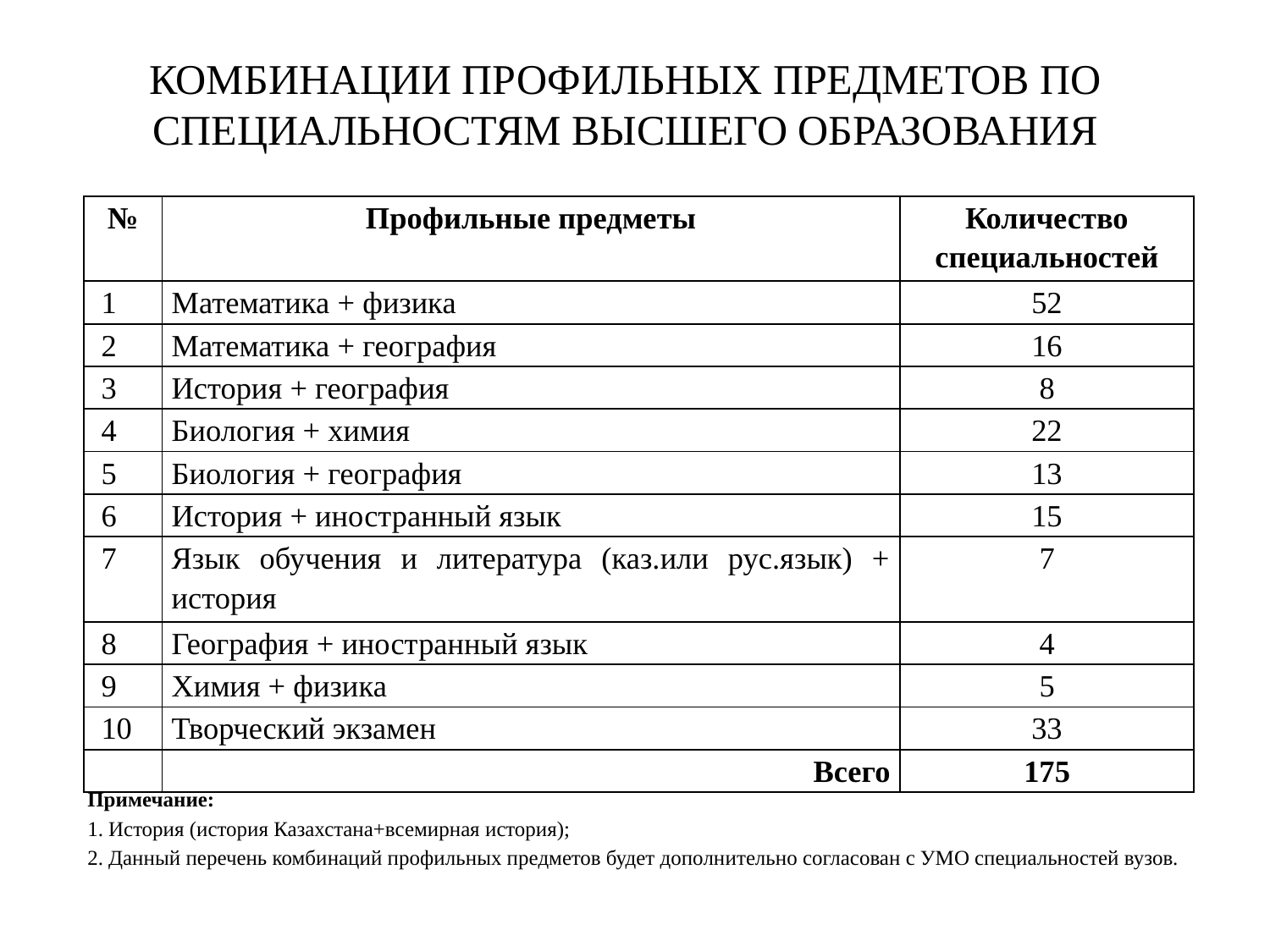

КОМБИНАЦИИ ПРОФИЛЬНЫХ ПРЕДМЕТОВ ПО СПЕЦИАЛЬНОСТЯМ ВЫСШЕГО ОБРАЗОВАНИЯ
| № | Профильные предметы | Количество специальностей |
| --- | --- | --- |
| 1 | Математика + физика | 52 |
| 2 | Математика + география | 16 |
| 3 | История + география | 8 |
| 4 | Биология + химия | 22 |
| 5 | Биология + география | 13 |
| 6 | История + иностранный язык | 15 |
| 7 | Язык обучения и литература (каз.или рус.язык) + история | 7 |
| 8 | География + иностранный язык | 4 |
| 9 | Химия + физика | 5 |
| 10 | Творческий экзамен | 33 |
|  | Всего | 175 |
Примечание:
1. История (история Казахстана+всемирная история);
2. Данный перечень комбинаций профильных предметов будет дополнительно согласован с УМО специальностей вузов.